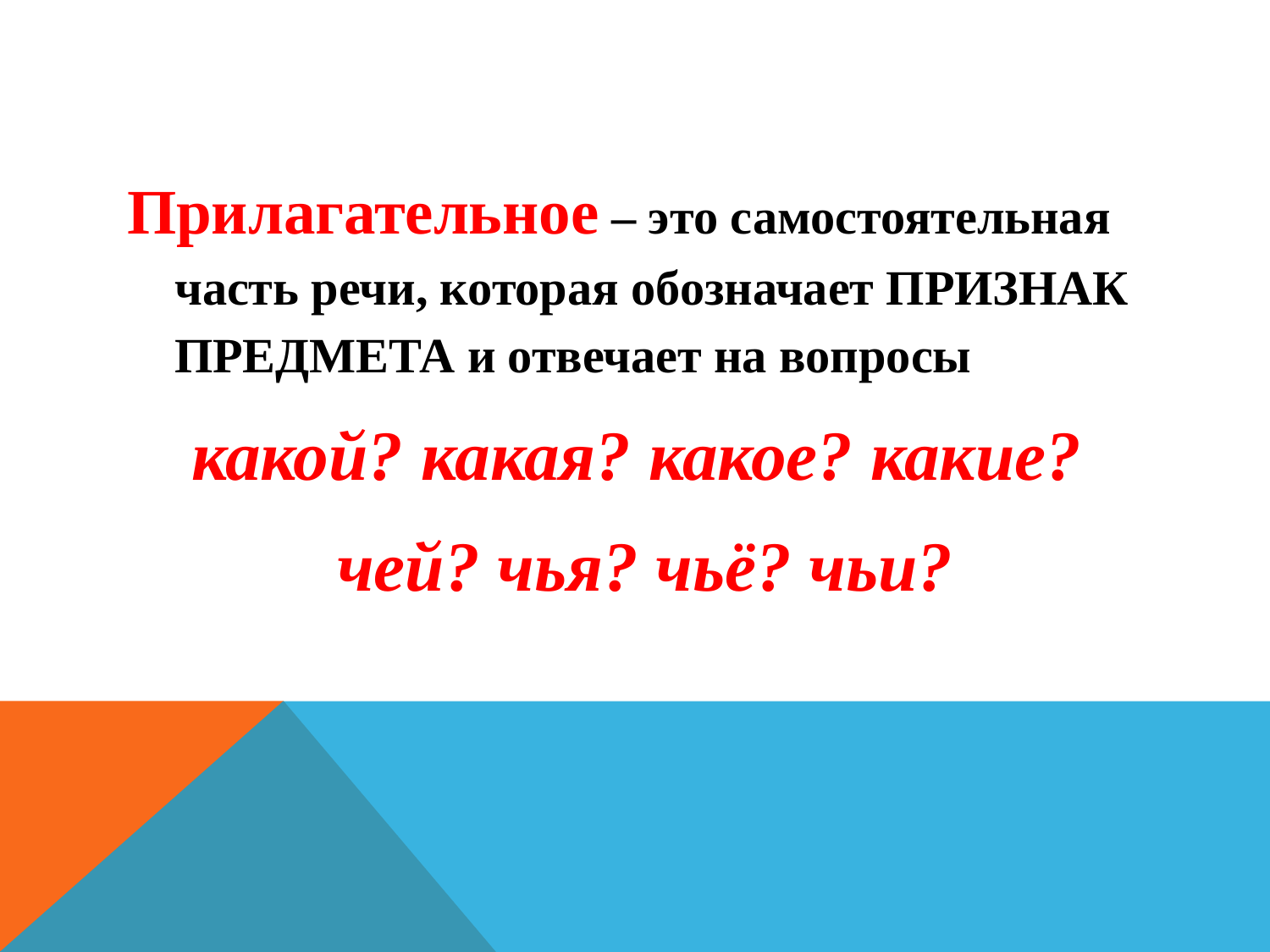

#
Прилагательное – это самостоятельная часть речи, которая обозначает ПРИЗНАК ПРЕДМЕТА и отвечает на вопросы
какой? какая? какое? какие?
 чей? чья? чьё? чьи?